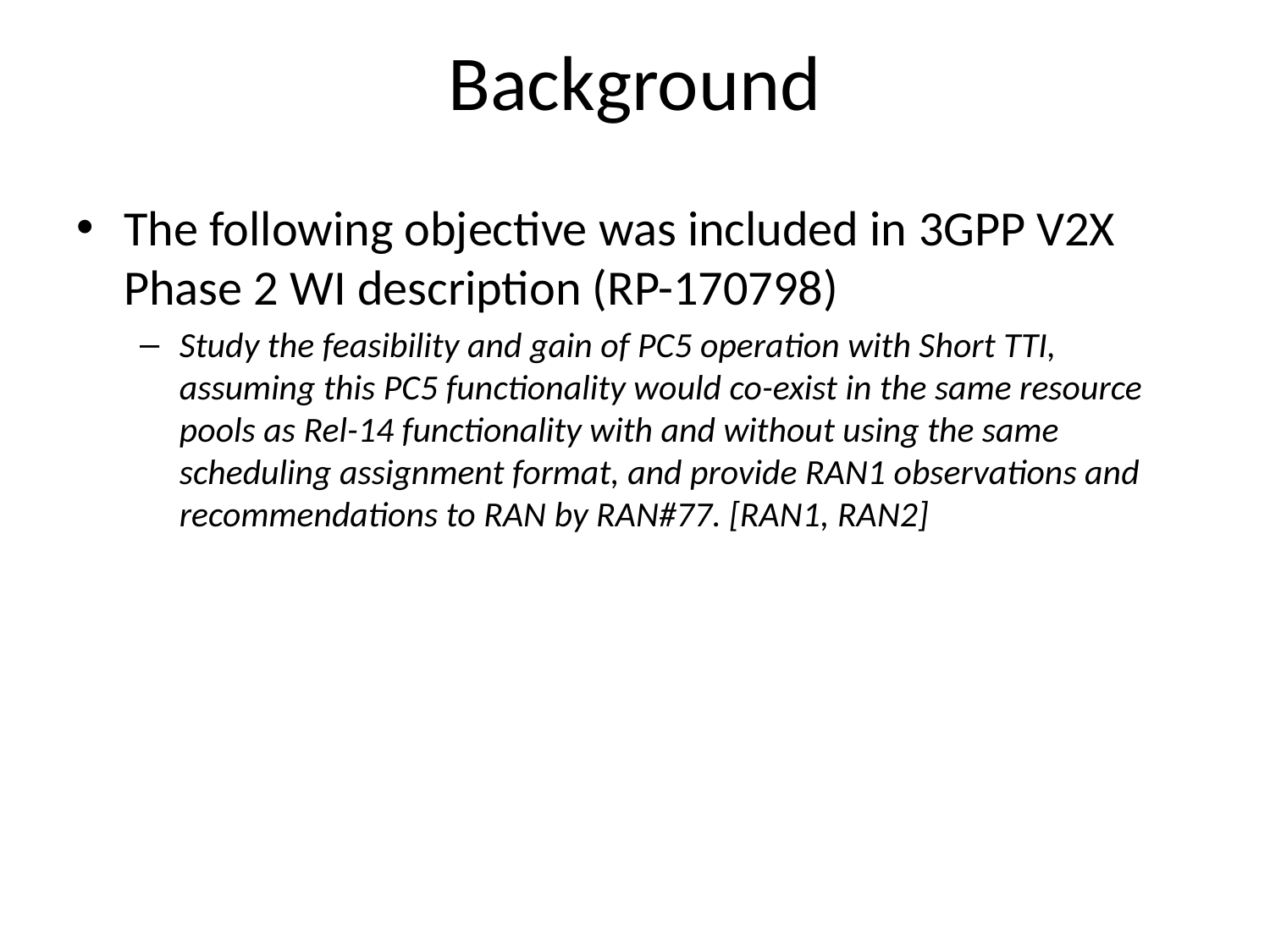

# Background
The following objective was included in 3GPP V2X Phase 2 WI description (RP-170798)
Study the feasibility and gain of PC5 operation with Short TTI, assuming this PC5 functionality would co-exist in the same resource pools as Rel-14 functionality with and without using the same scheduling assignment format, and provide RAN1 observations and recommendations to RAN by RAN#77. [RAN1, RAN2]